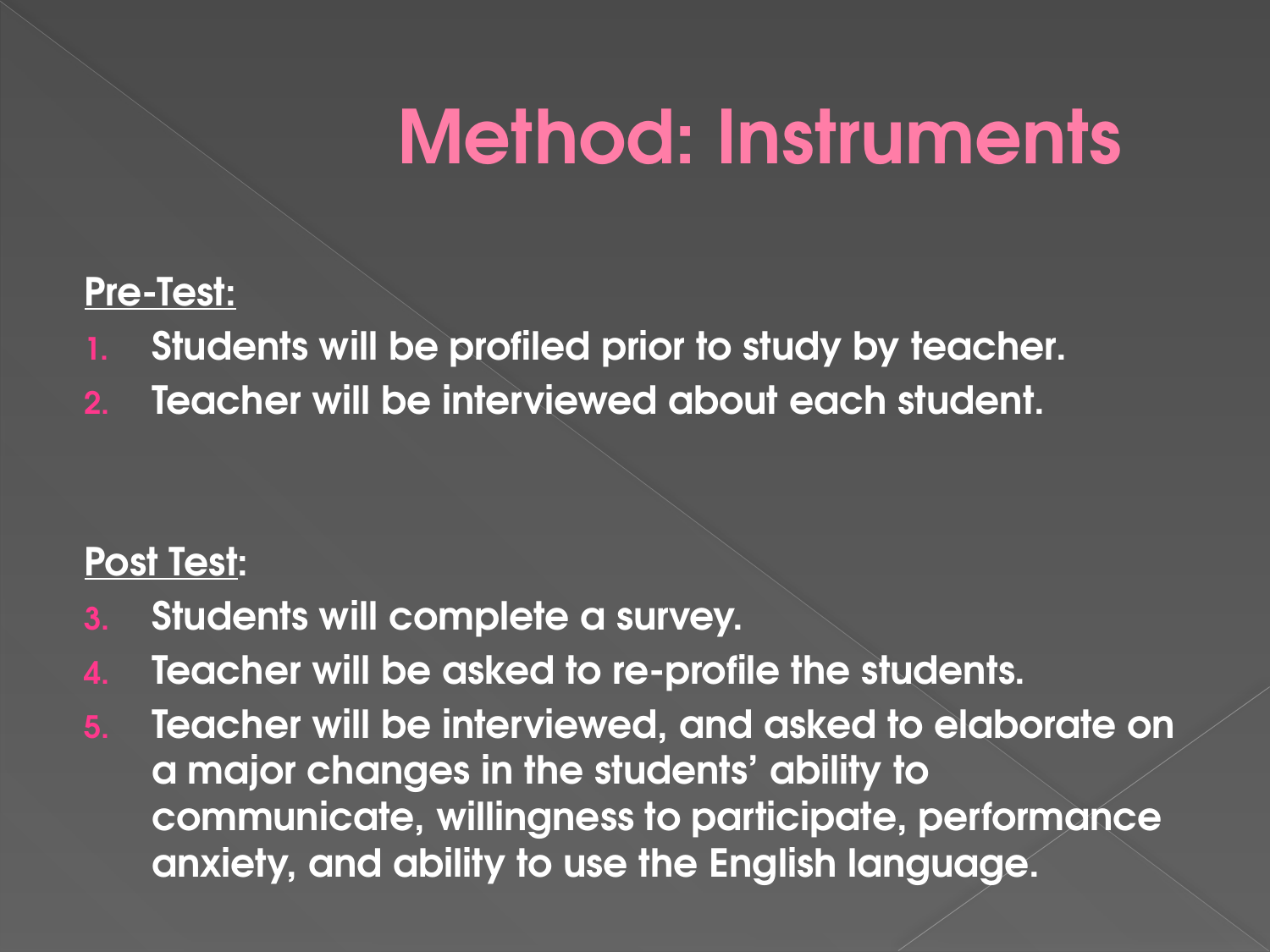

# Method: Instruments
Pre-Test:
Students will be profiled prior to study by teacher.
Teacher will be interviewed about each student.

Post Test:
Students will complete a survey.
Teacher will be asked to re-profile the students.
Teacher will be interviewed, and asked to elaborate on a major changes in the students’ ability to communicate, willingness to participate, performance anxiety, and ability to use the English language.